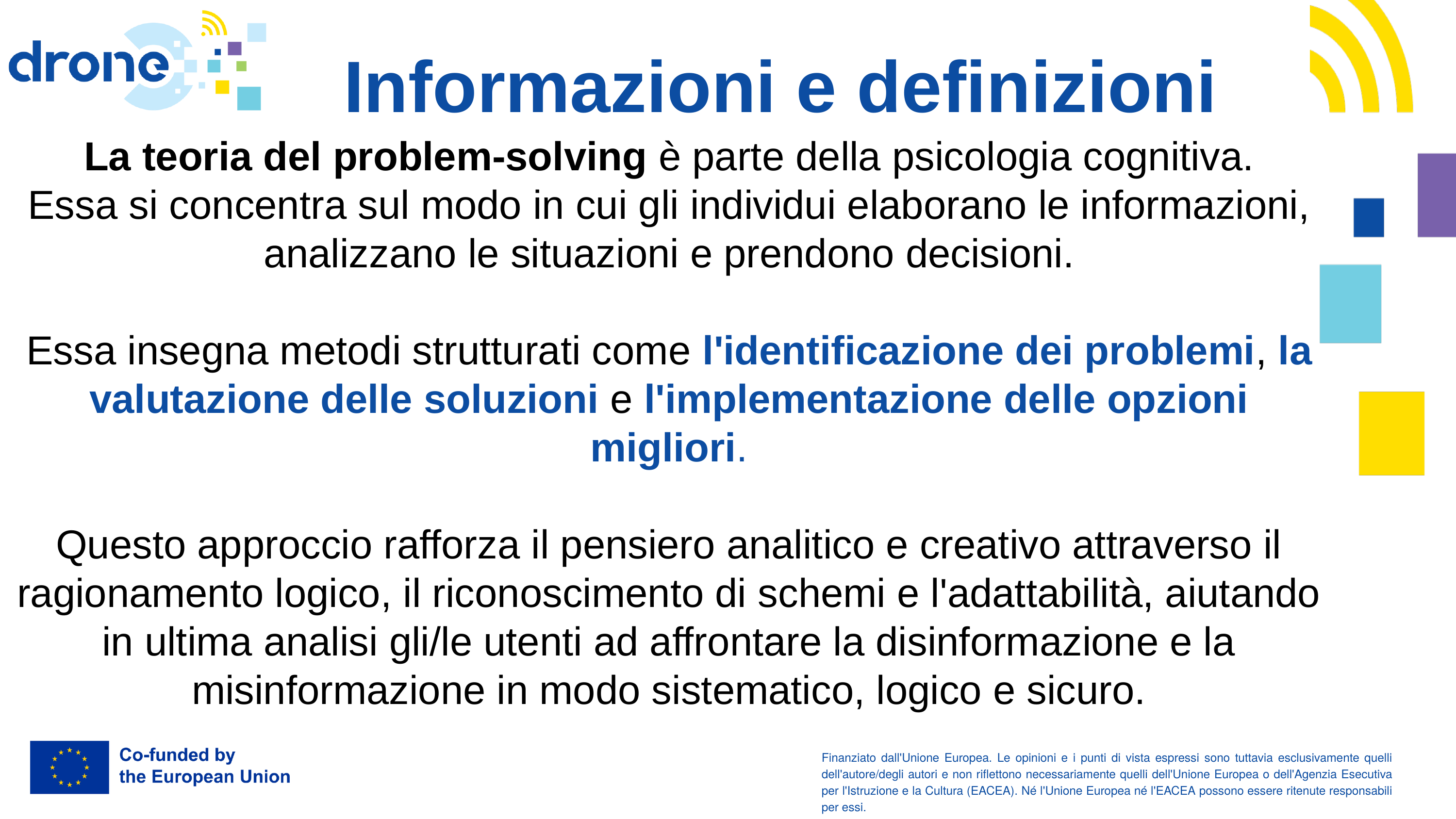

Informazioni e definizioni
La teoria del problem-solving è parte della psicologia cognitiva.
Essa si concentra sul modo in cui gli individui elaborano le informazioni, analizzano le situazioni e prendono decisioni.

Essa insegna metodi strutturati come l'identificazione dei problemi, la valutazione delle soluzioni e l'implementazione delle opzioni migliori.

Questo approccio rafforza il pensiero analitico e creativo attraverso il ragionamento logico, il riconoscimento di schemi e l'adattabilità, aiutando in ultima analisi gli/le utenti ad affrontare la disinformazione e la misinformazione in modo sistematico, logico e sicuro.

.
02.
01.
03.
04.

Finanziato dall'Unione Europea. Le opinioni e i punti di vista espressi sono tuttavia esclusivamente quelli dell'autore/degli autori e non riflettono necessariamente quelli dell'Unione Europea o dell'Agenzia Esecutiva per l'Istruzione e la Cultura (EACEA). Né l'Unione Europea né l'EACEA possono essere ritenute responsabili per essi.